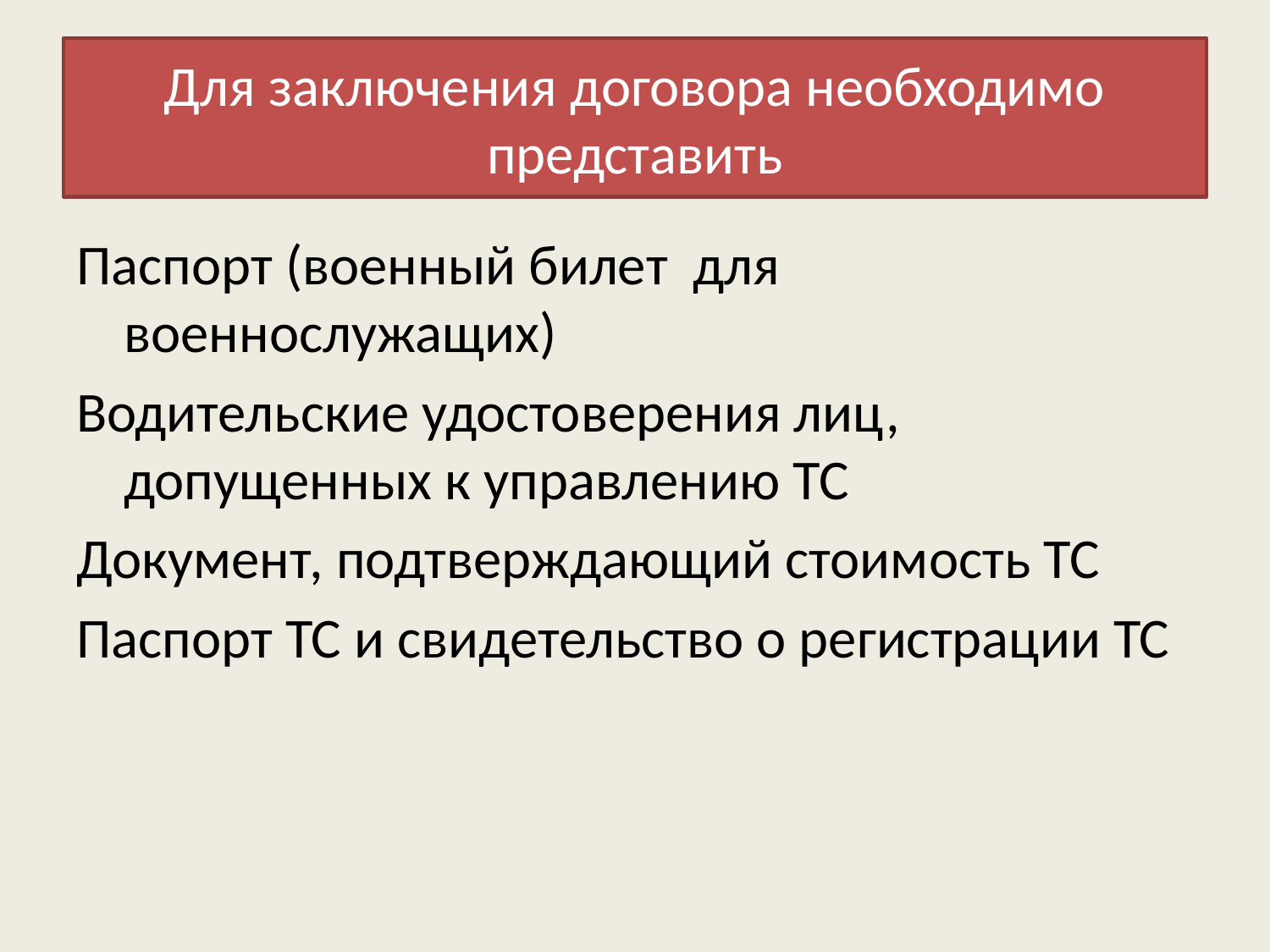

# Для заключения договора необходимо представить
Паспорт (военный билет  для военнослужащих)
Водительские удостоверения лиц, допущенных к управлению ТС
Документ, подтверждающий стоимость ТС
Паспорт ТС и свидетельство о регистрации ТС